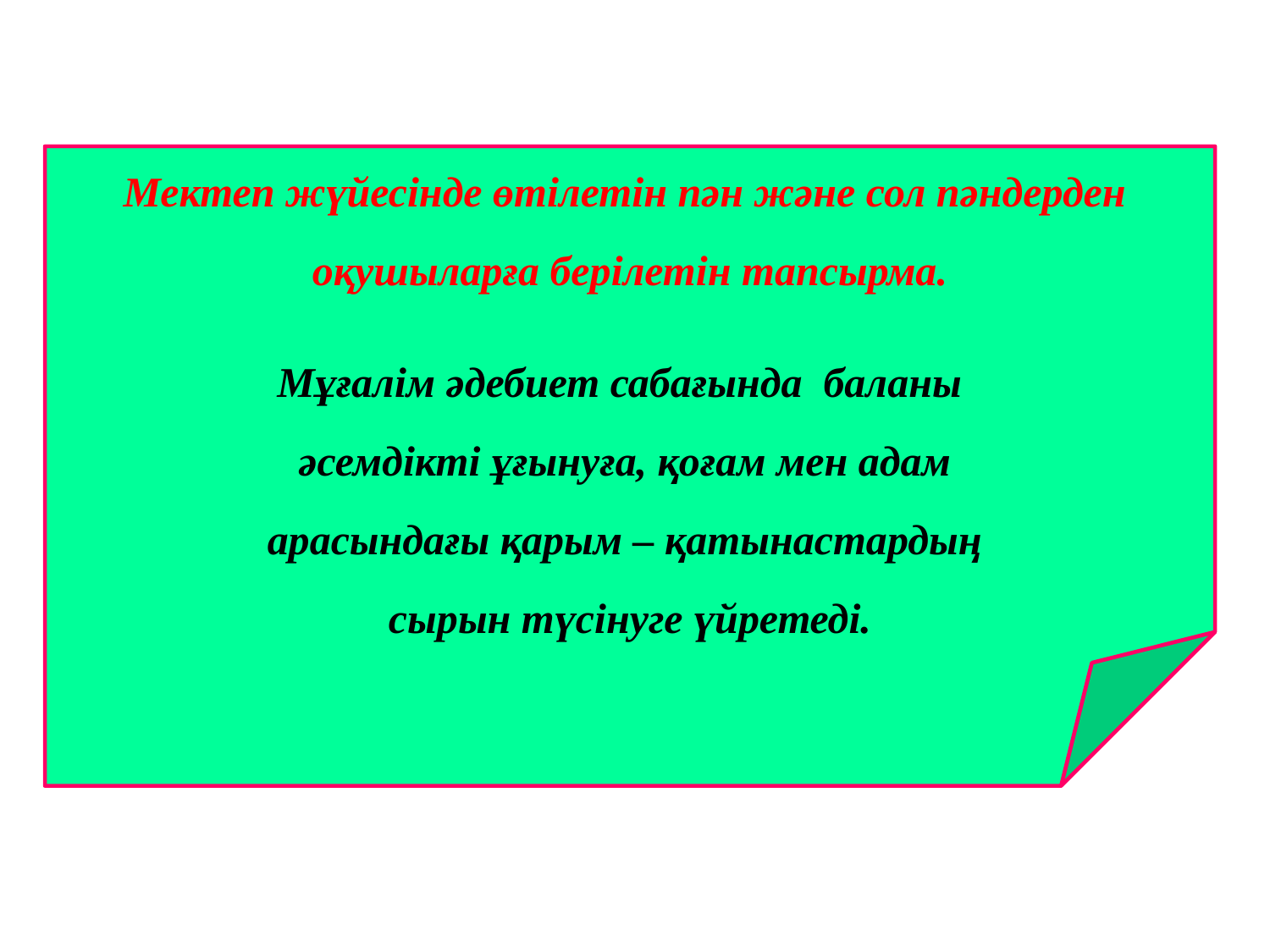

Мектеп жүйесінде өтілетін пән және сол пәндерден
оқушыларға берілетін тапсырма.

Мұғалім әдебиет сабағында  баланы
әсемдікті ұғынуға, қоғам мен адам
арасындағы қарым – қатынастардың
сырын түсінуге үйретеді.